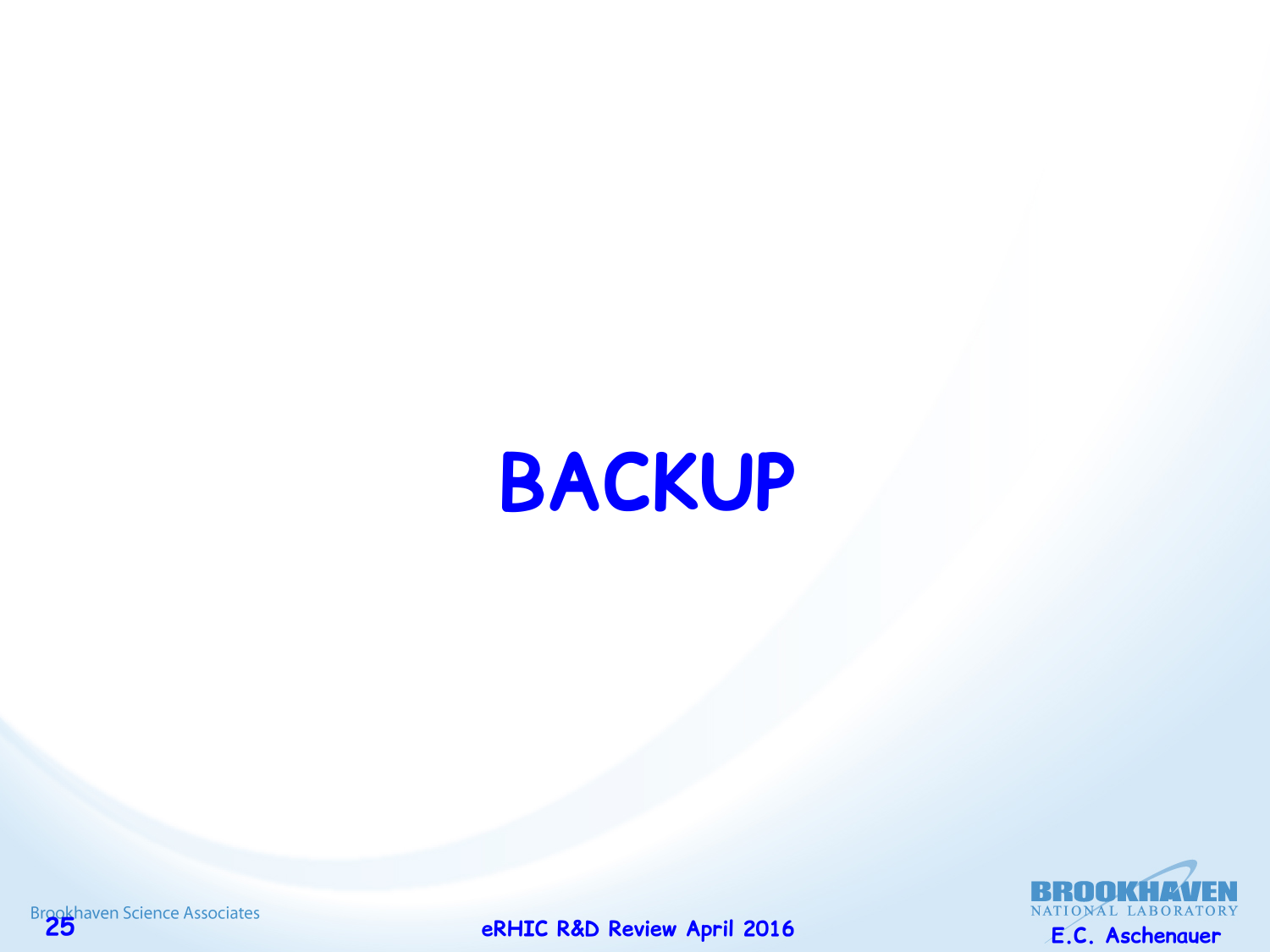

BACKUP
eRHIC R&D Review April 2016
E.C. Aschenauer
25